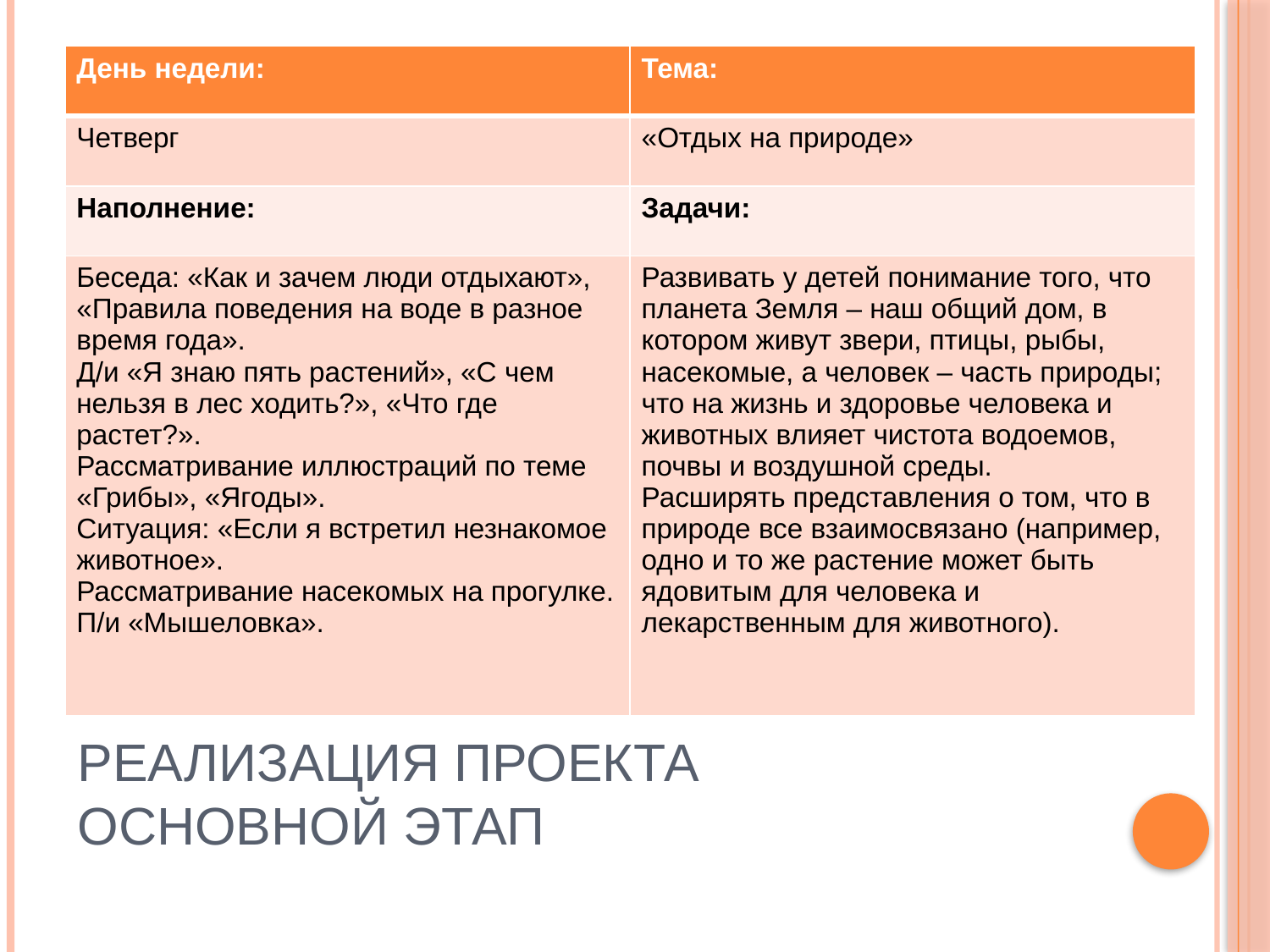

| День недели: | Тема: |
| --- | --- |
| Четверг | «Отдых на природе» |
| Наполнение: | Задачи: |
| Беседа: «Как и зачем люди отдыхают», «Правила поведения на воде в разное время года». Д/и «Я знаю пять растений», «С чем нельзя в лес ходить?», «Что где растет?». Рассматривание иллюстраций по теме «Грибы», «Ягоды». Ситуация: «Если я встретил незнакомое животное». Рассматривание насекомых на прогулке. П/и «Мышеловка». | Развивать у детей понимание того, что планета Земля – наш общий дом, в котором живут звери, птицы, рыбы, насекомые, а человек – часть природы; что на жизнь и здоровье человека и животных влияет чистота водоемов, почвы и воздушной среды. Расширять представления о том, что в природе все взаимосвязано (например, одно и то же растение может быть ядовитым для человека и лекарственным для животного). |
# Реализация проекта Основной этап